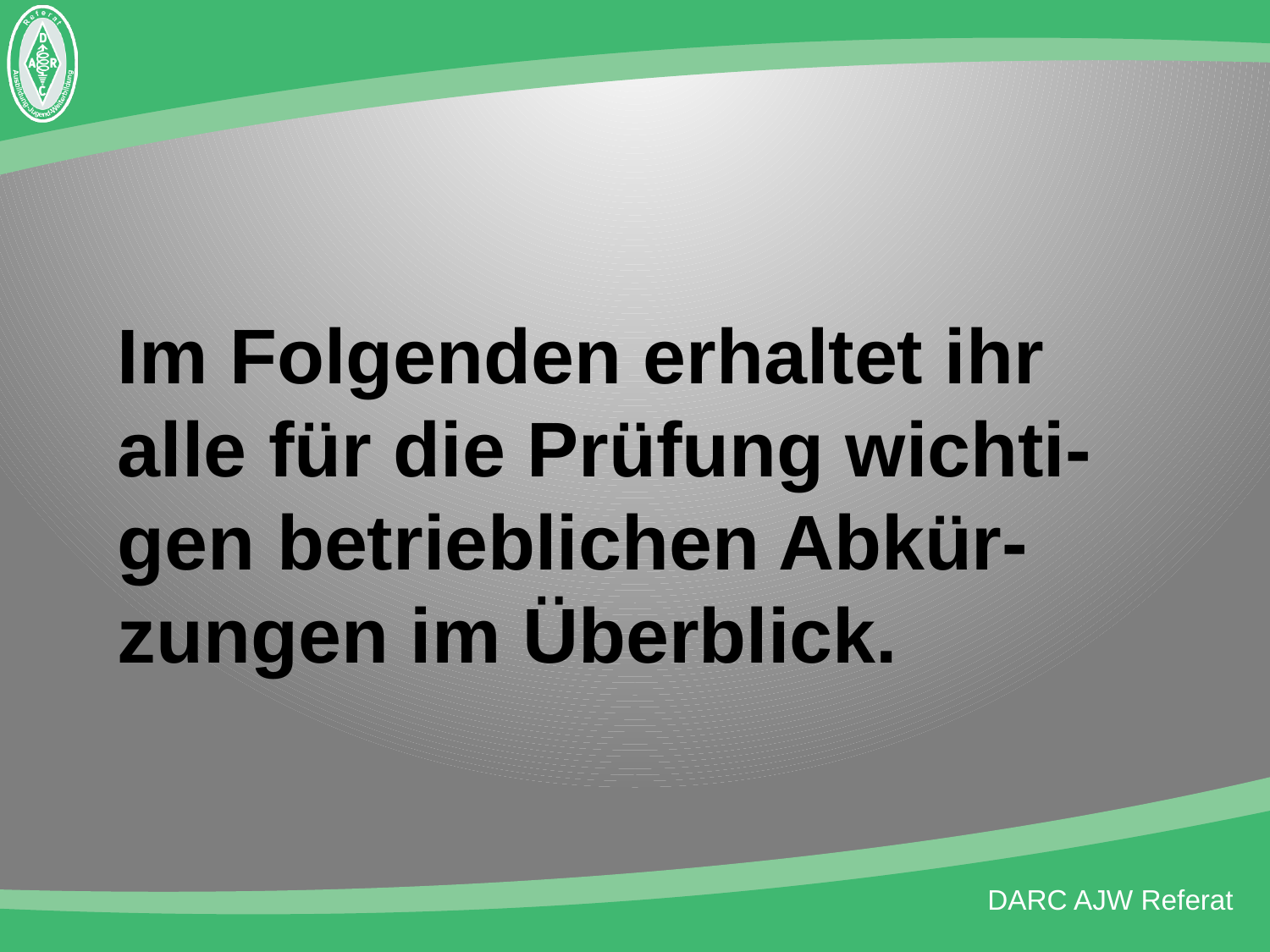

# Im Folgenden erhaltet ihr alle für die Prüfung wichti-gen betrieblichen Abkür-zungen im Überblick.